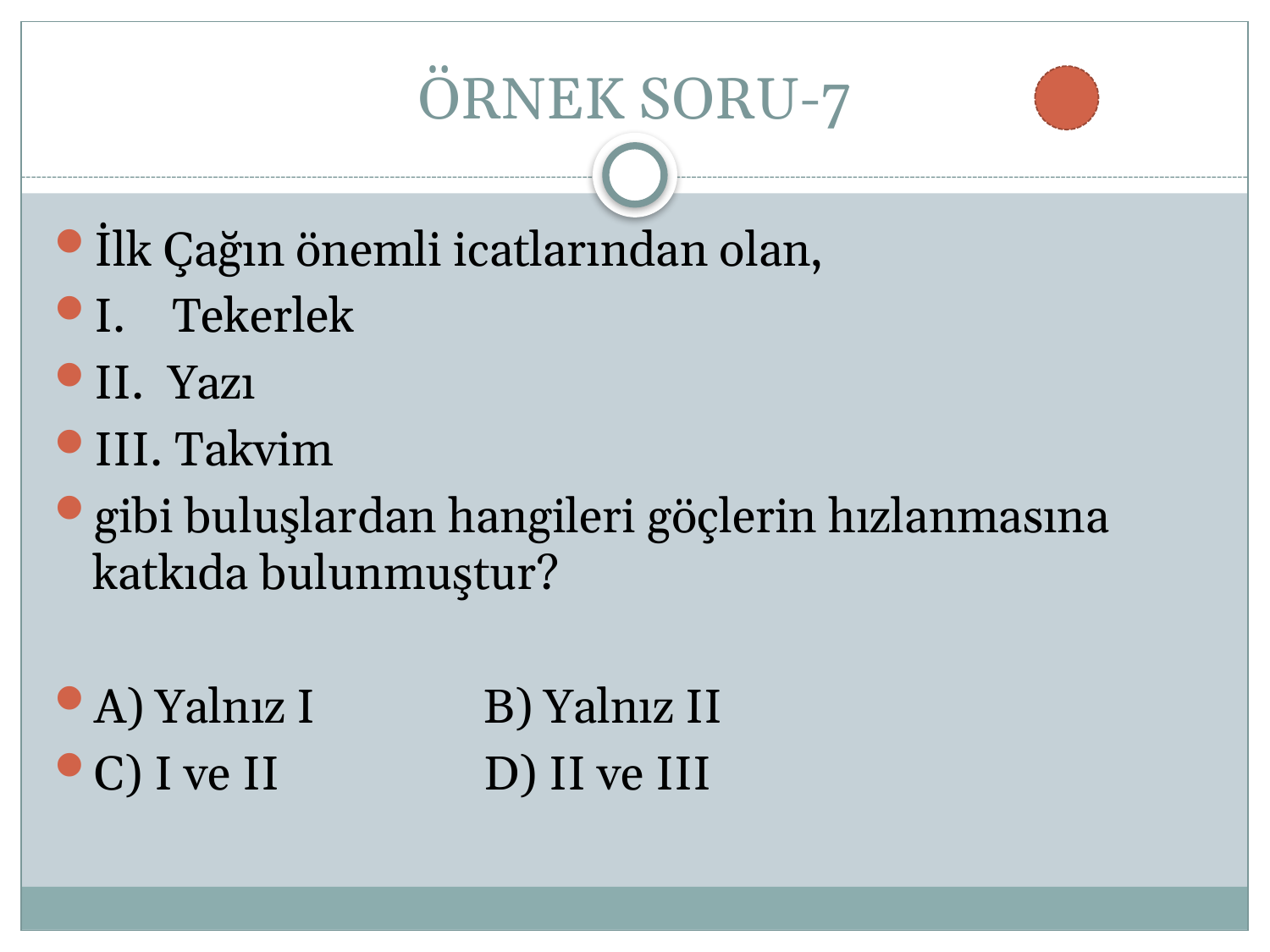

# ÖRNEK SORU-7

İlk Çağın önemli icatlarından olan,
I.    Tekerlek
II.  Yazı
III. Takvim
gibi buluşlardan hangileri göçlerin hızlanmasına katkıda bulunmuştur?

A) Yalnız I	            B) Yalnız II
C) I ve II	            D) II ve III